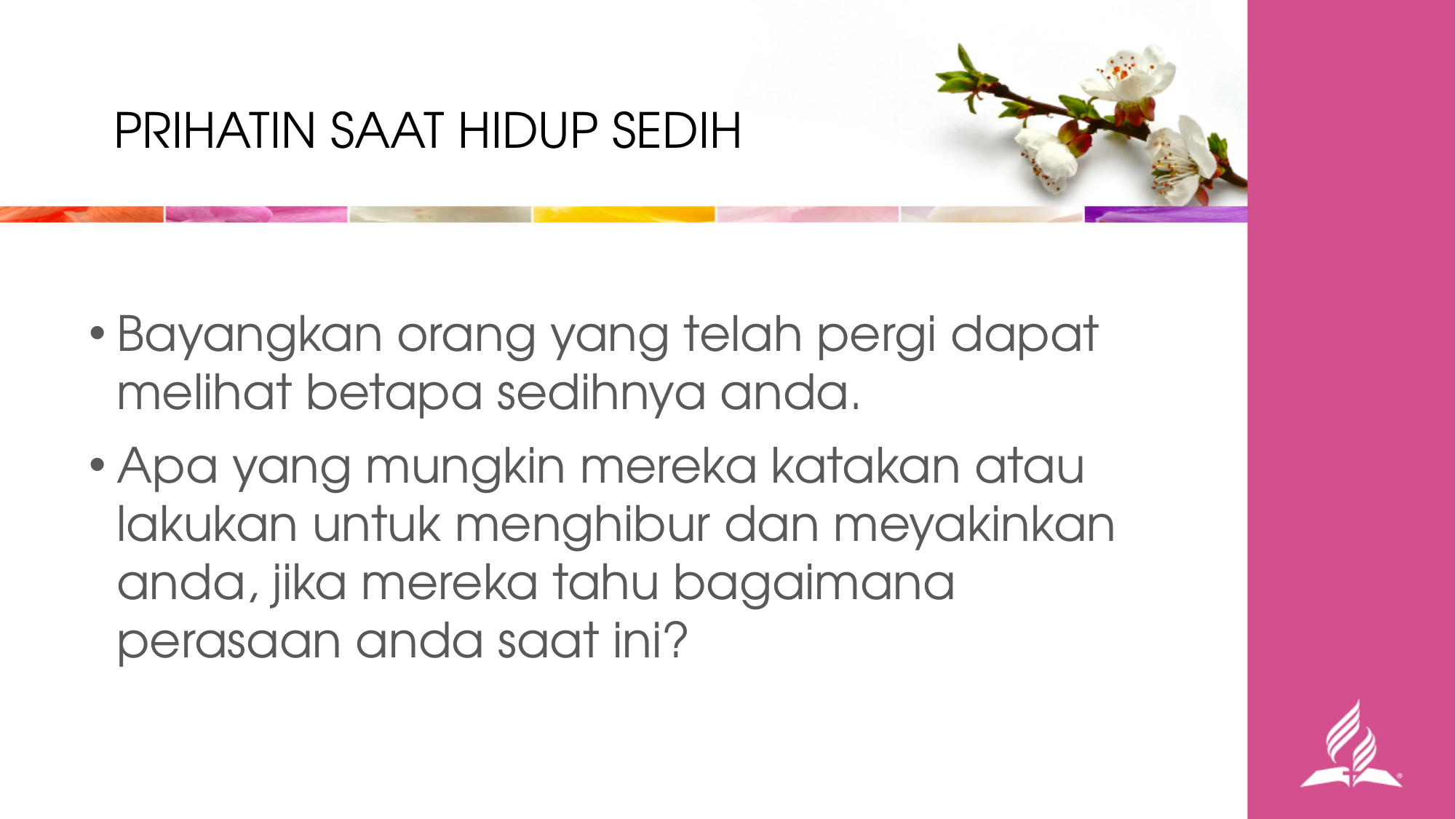

PRIHATIN SAAT HIDUP SEDIH
Bayangkan orang yang telah pergi dapat melihat betapa sedihnya anda.
Apa yang mungkin mereka katakan atau lakukan untuk menghibur dan meyakinkan anda, jika mereka tahu bagaimana perasaan anda saat ini?